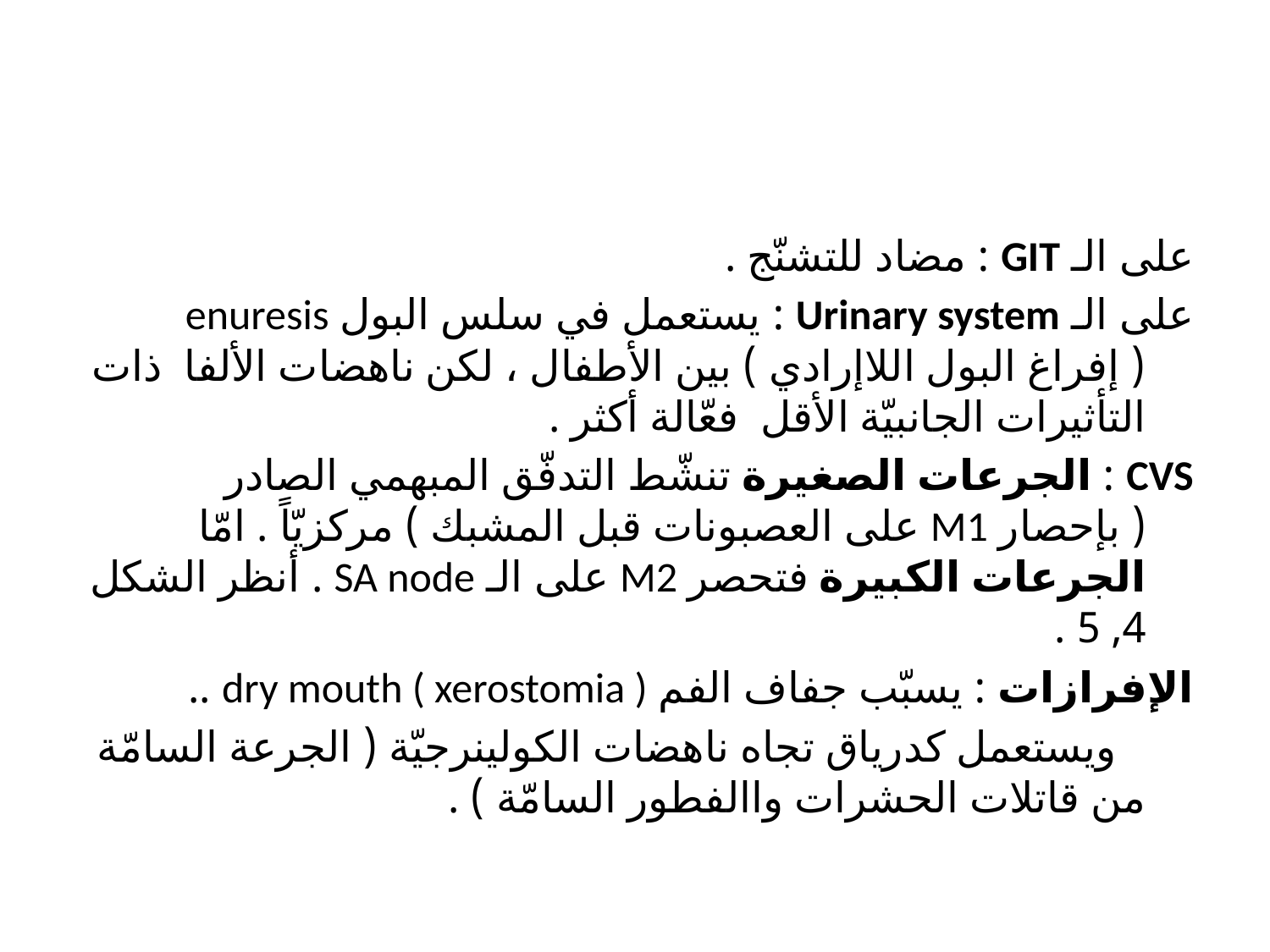

#
على الـ GIT : مضاد للتشنّج .
على الـ Urinary system : يستعمل في سلس البول enuresis ( إفراغ البول اللاإرادي ) بين الأطفال ، لكن ناهضات الألفا  ذات التأثيرات الجانبيّة الأقل  فعّالة أكثر .
CVS : الجرعات الصغيرة تنشّط التدفّق المبهمي الصادر ( بإحصار M1 على العصبونات قبل المشبك ) مركزيّاً . امّا الجرعات الكبيرة فتحصر M2 على الـ SA node . أنظر الشكل 4, 5 .
الإفرازات : يسبّب جفاف الفم dry mouth ( xerostomia ) ..
       ويستعمل كدرياق تجاه ناهضات الكولينرجيّة ( الجرعة السامّة من قاتلات الحشرات واالفطور السامّة ) .